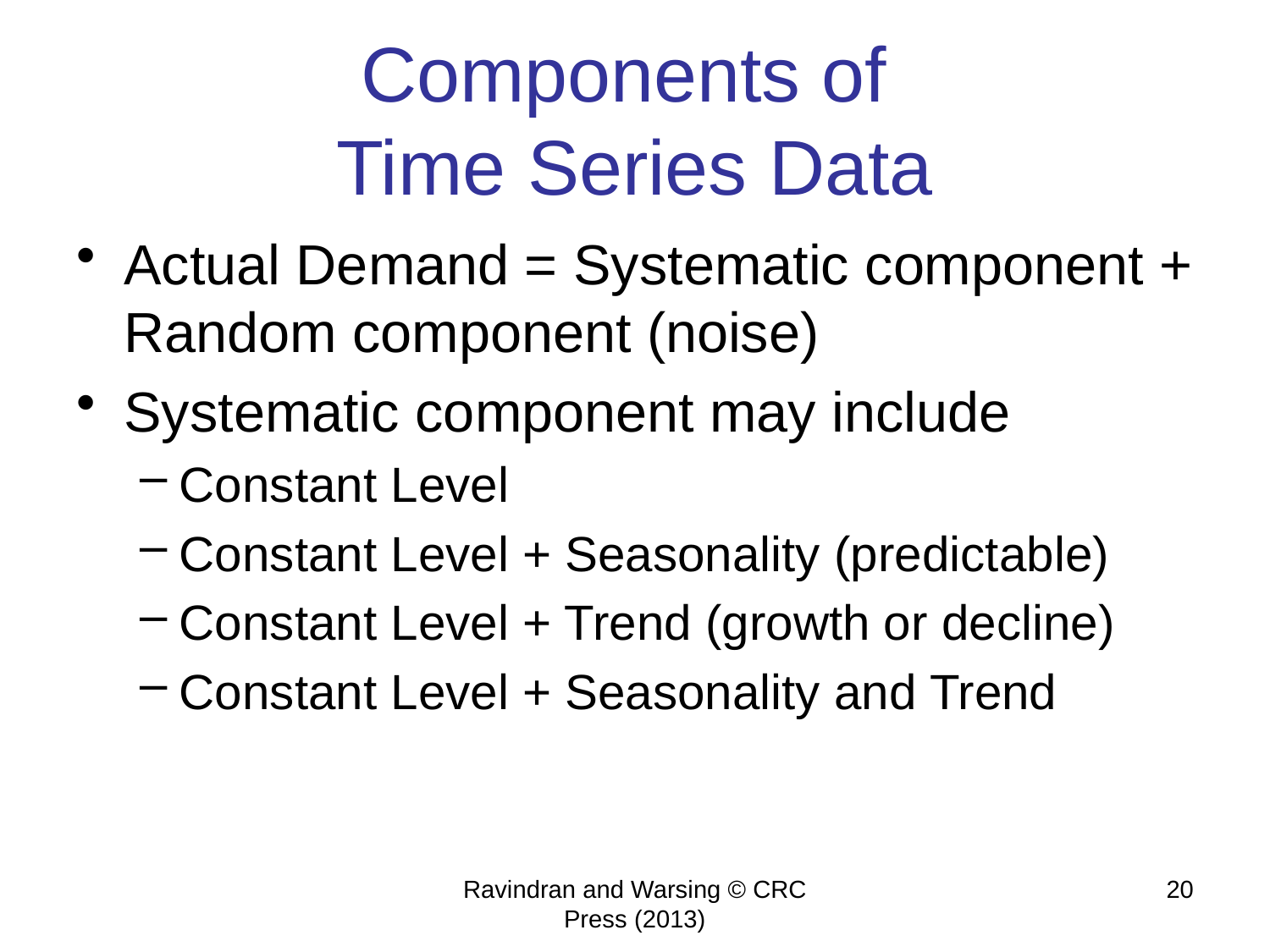

# Components of Time Series Data
Actual Demand = Systematic component + Random component (noise)
Systematic component may include
Constant Level
Constant Level + Seasonality (predictable)
Constant Level + Trend (growth or decline)
Constant Level + Seasonality and Trend

Ravindran and Warsing © CRC Press (2013)
20